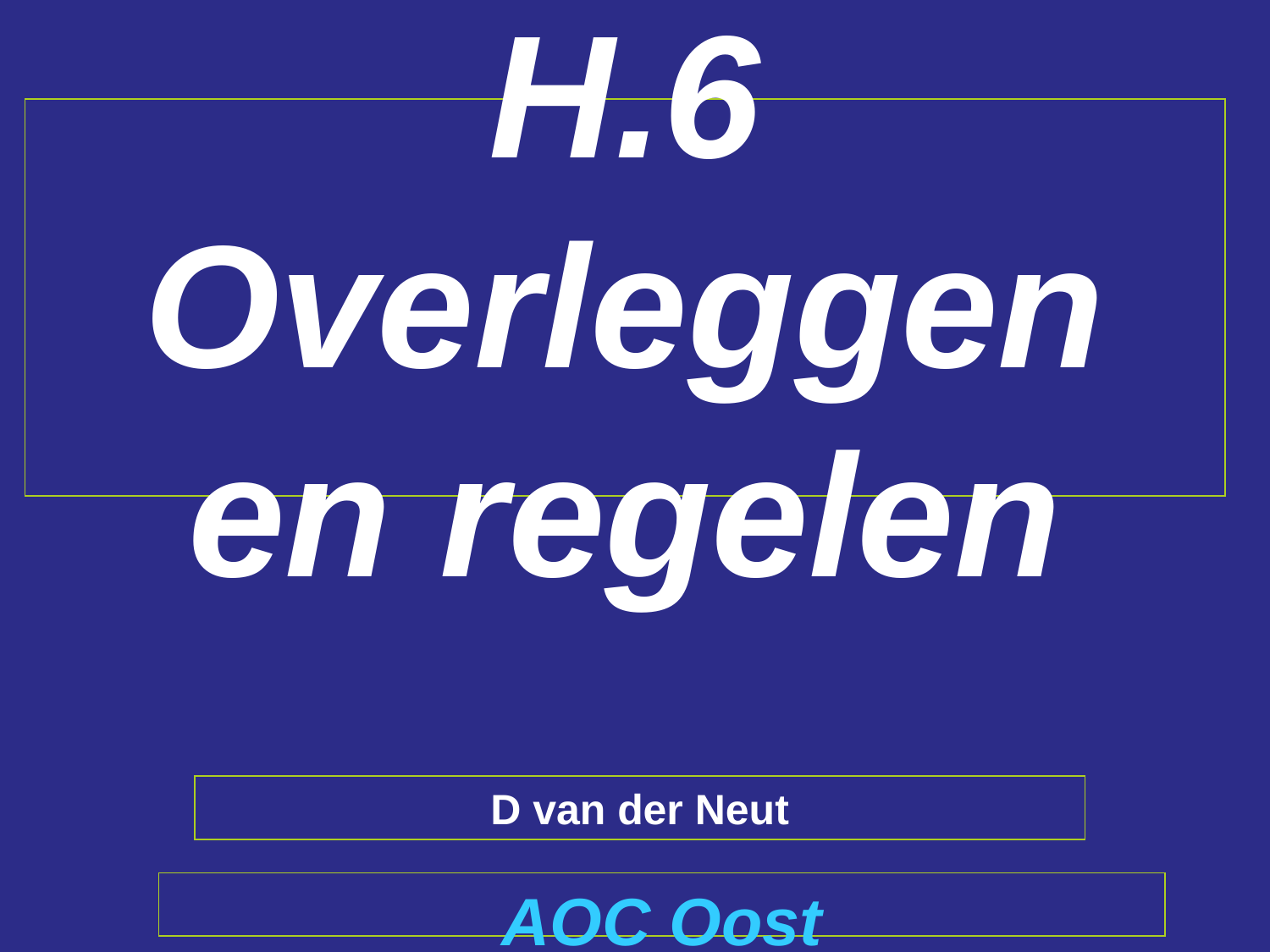

# H.6 Overleggen en regelen
D van der Neut
AOC Oost